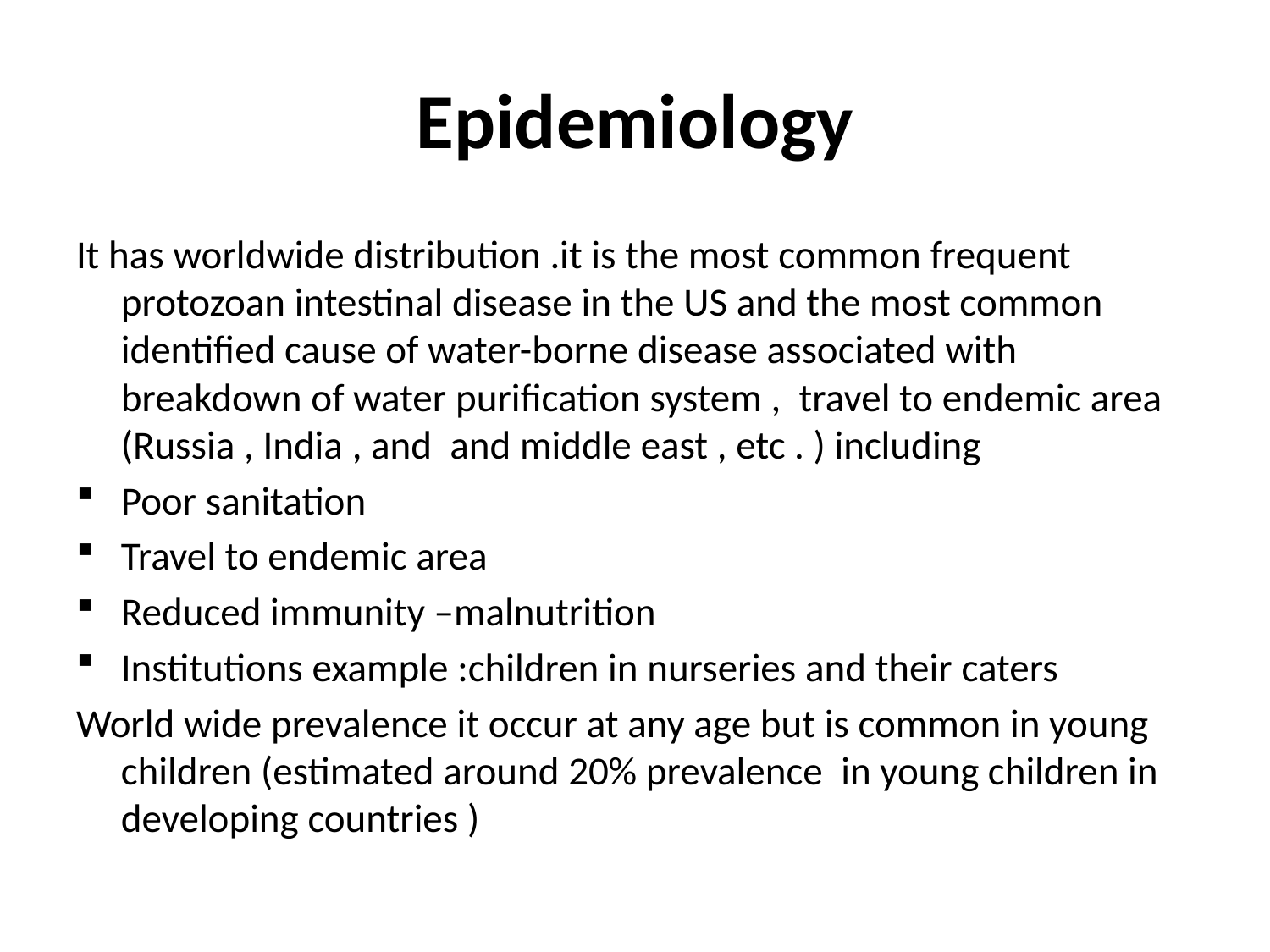

# Epidemiology
It has worldwide distribution .it is the most common frequent protozoan intestinal disease in the US and the most common identified cause of water-borne disease associated with breakdown of water purification system ,  travel to endemic area (Russia , India , and  and middle east , etc . ) including
Poor sanitation
Travel to endemic area
Reduced immunity –malnutrition
Institutions example :children in nurseries and their caters
World wide prevalence it occur at any age but is common in young children (estimated around 20% prevalence  in young children in developing countries )